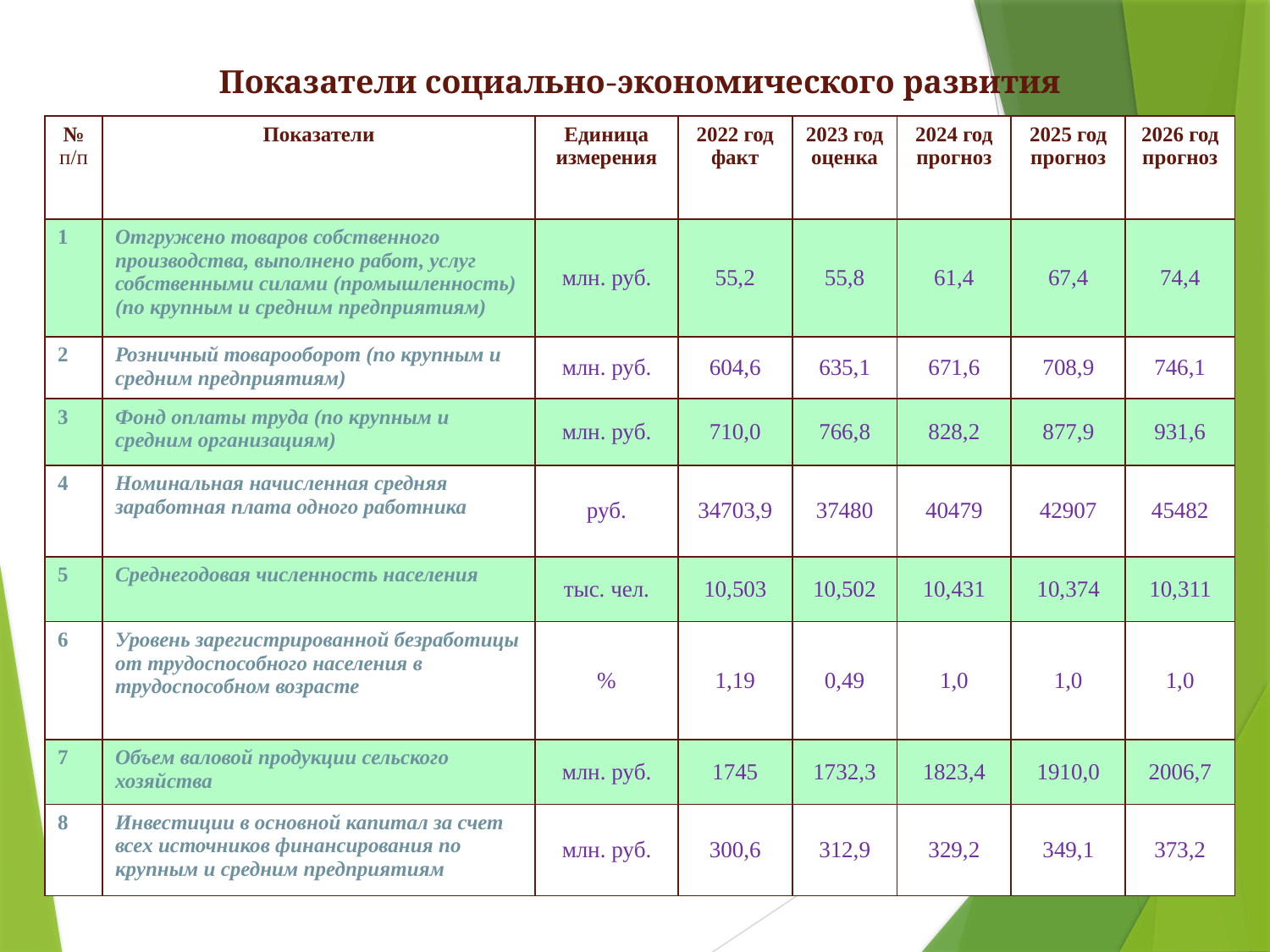

Показатели социально-экономического развития

| № п/п | Показатели | Единица измерения | 2022 год факт | 2023 год оценка | 2024 год прогноз | 2025 год прогноз | 2026 год прогноз |
| --- | --- | --- | --- | --- | --- | --- | --- |
| 1 | Отгружено товаров собственного производства, выполнено работ, услуг собственными силами (промышленность) (по крупным и средним предприятиям) | млн. руб. | 55,2 | 55,8 | 61,4 | 67,4 | 74,4 |
| 2 | Розничный товарооборот (по крупным и средним предприятиям) | млн. руб. | 604,6 | 635,1 | 671,6 | 708,9 | 746,1 |
| 3 | Фонд оплаты труда (по крупным и средним организациям) | млн. руб. | 710,0 | 766,8 | 828,2 | 877,9 | 931,6 |
| 4 | Номинальная начисленная средняя заработная плата одного работника | руб. | 34703,9 | 37480 | 40479 | 42907 | 45482 |
| 5 | Среднегодовая численность населения | тыс. чел. | 10,503 | 10,502 | 10,431 | 10,374 | 10,311 |
| 6 | Уровень зарегистрированной безработицы от трудоспособного населения в трудоспособном возрасте | % | 1,19 | 0,49 | 1,0 | 1,0 | 1,0 |
| 7 | Объем валовой продукции сельского хозяйства | млн. руб. | 1745 | 1732,3 | 1823,4 | 1910,0 | 2006,7 |
| 8 | Инвестиции в основной капитал за счет всех источников финансирования по крупным и средним предприятиям | млн. руб. | 300,6 | 312,9 | 329,2 | 349,1 | 373,2 |